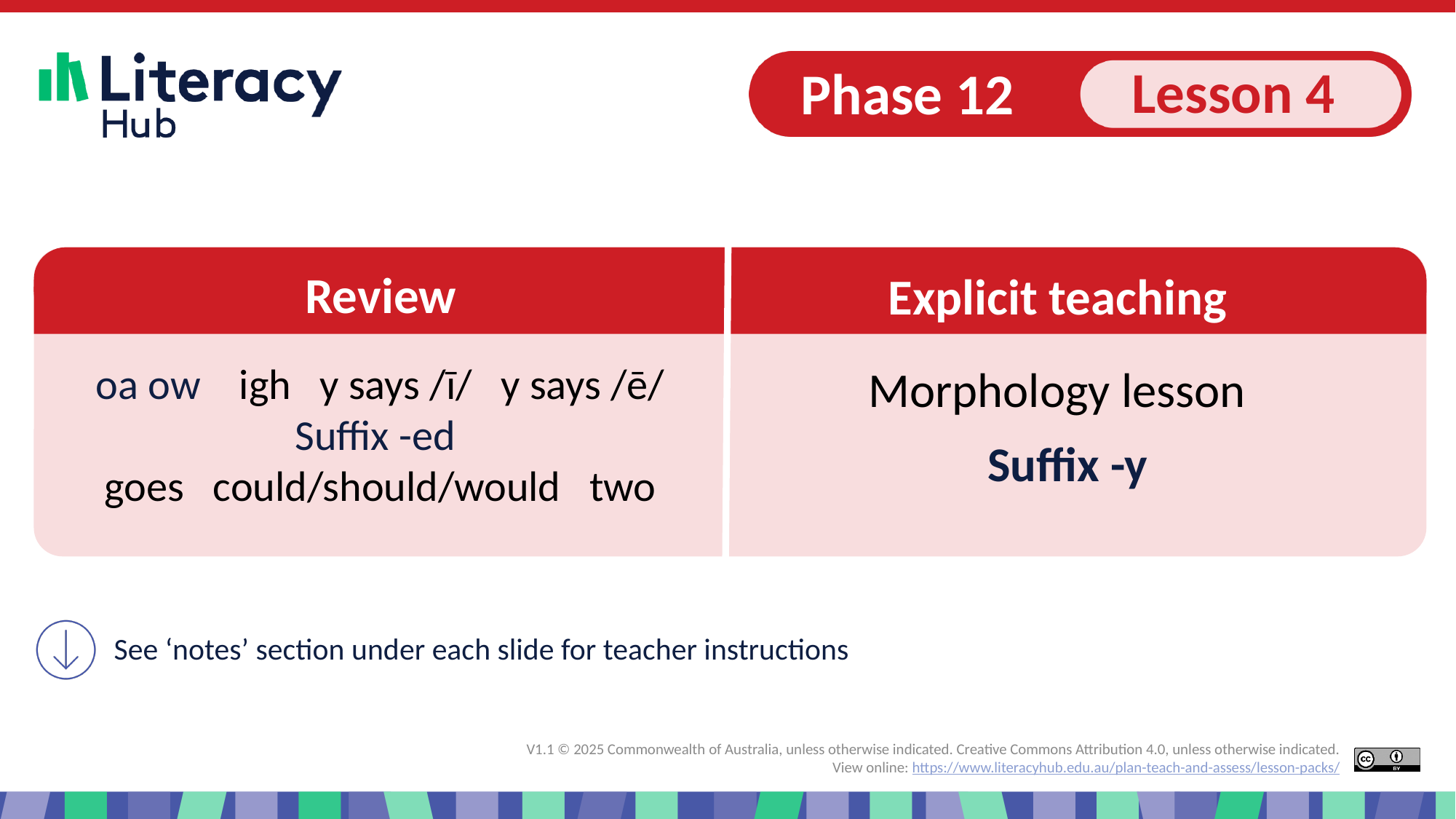

Slide 1 Start of presentation, Suffix ing (verb)
oa ow    igh   y says /ī/   y says /ē/
Suffix -ed
goes   could/should/would   two
Suffix -y